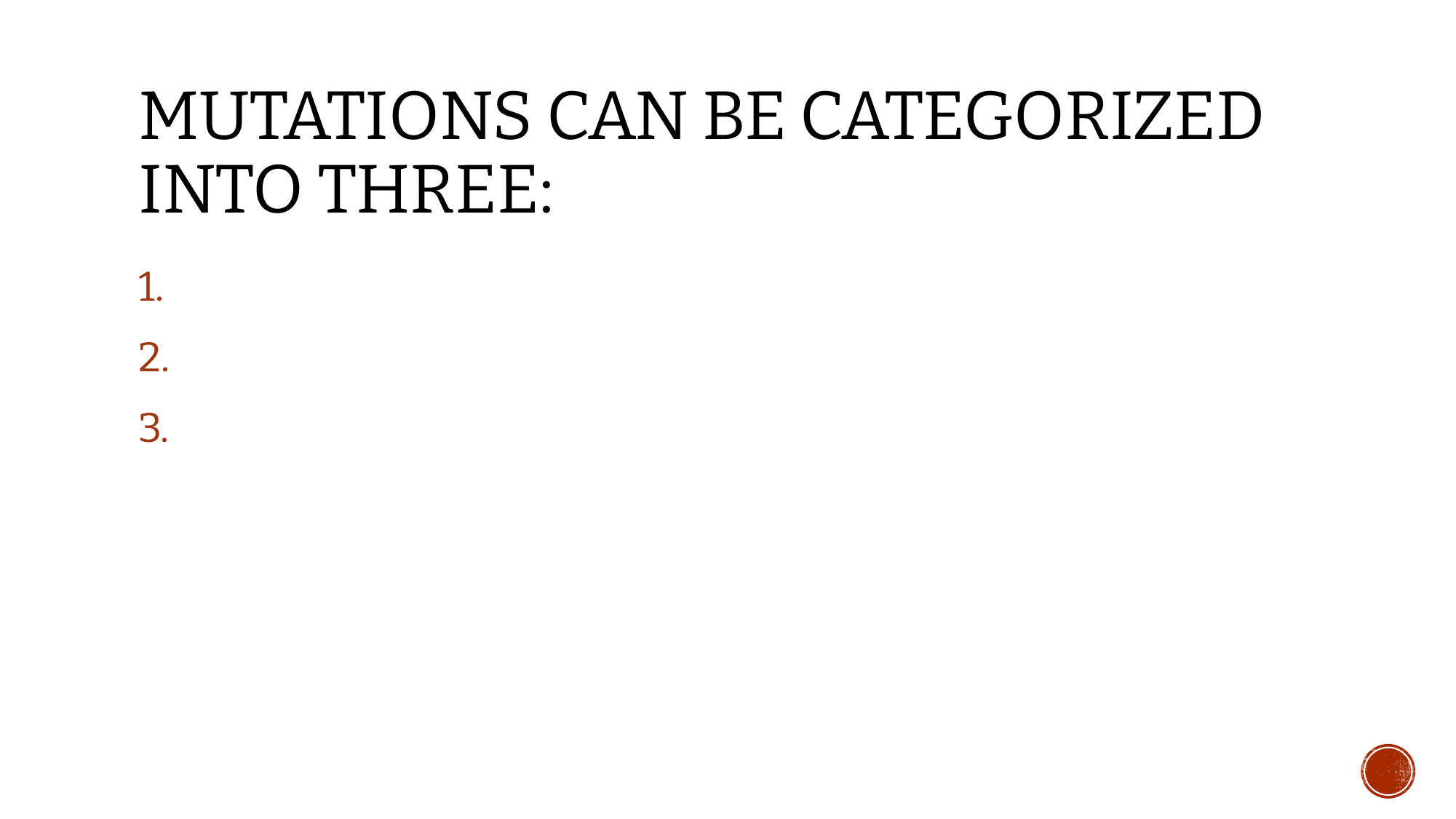

# Mutations can be categorized into three: